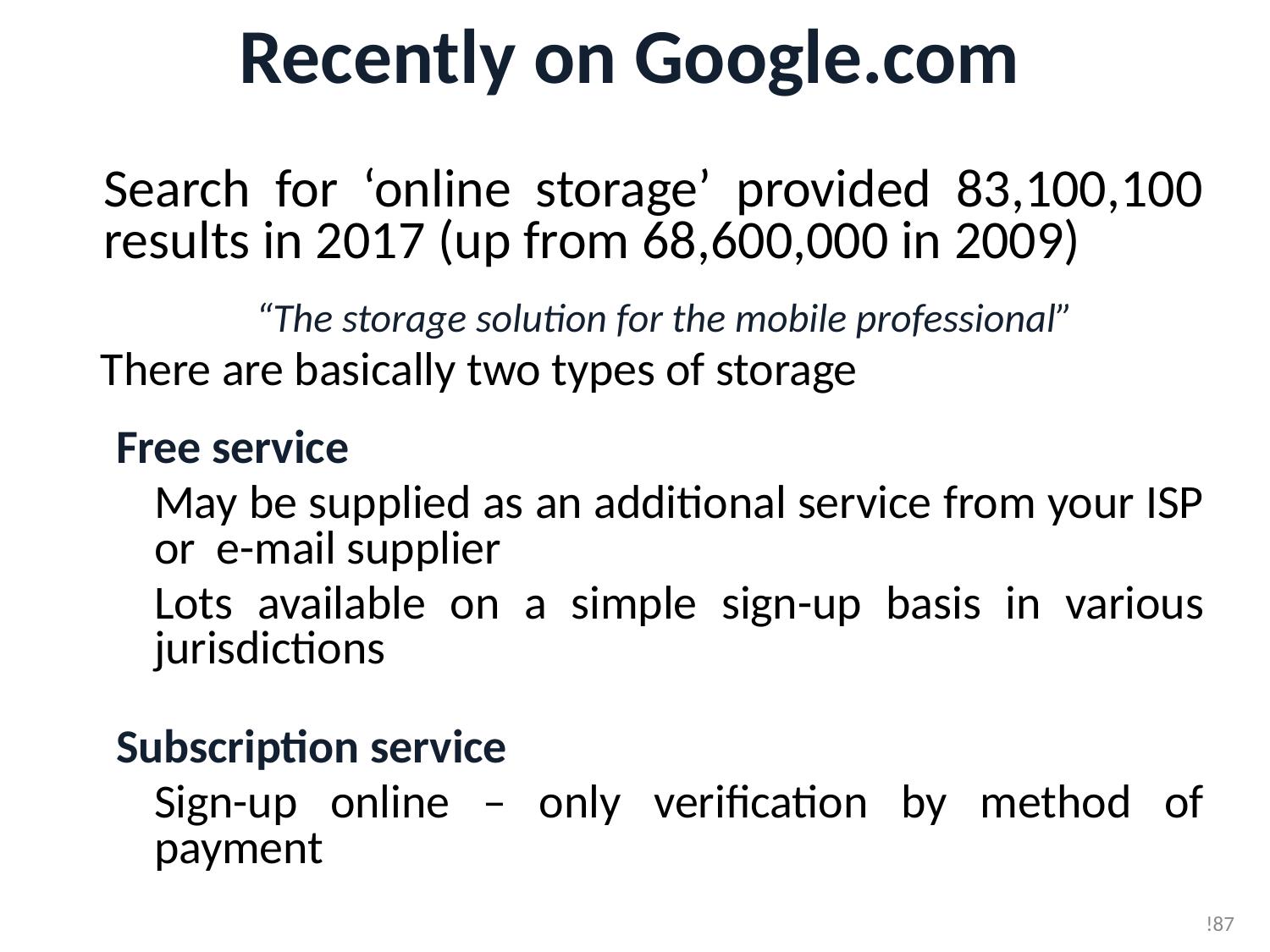

# Recently on Google.com
Search for ‘online storage’ provided 83,100,100 results in 2017 (up from 68,600,000 in 2009)

	          “The storage solution for the mobile professional”
	There are basically two types of storage

Free service
May be supplied as an additional service from your ISP or  e-mail supplier
Lots available on a simple sign-up basis in various jurisdictions

Subscription service
Sign-up online – only verification by method of payment

!87